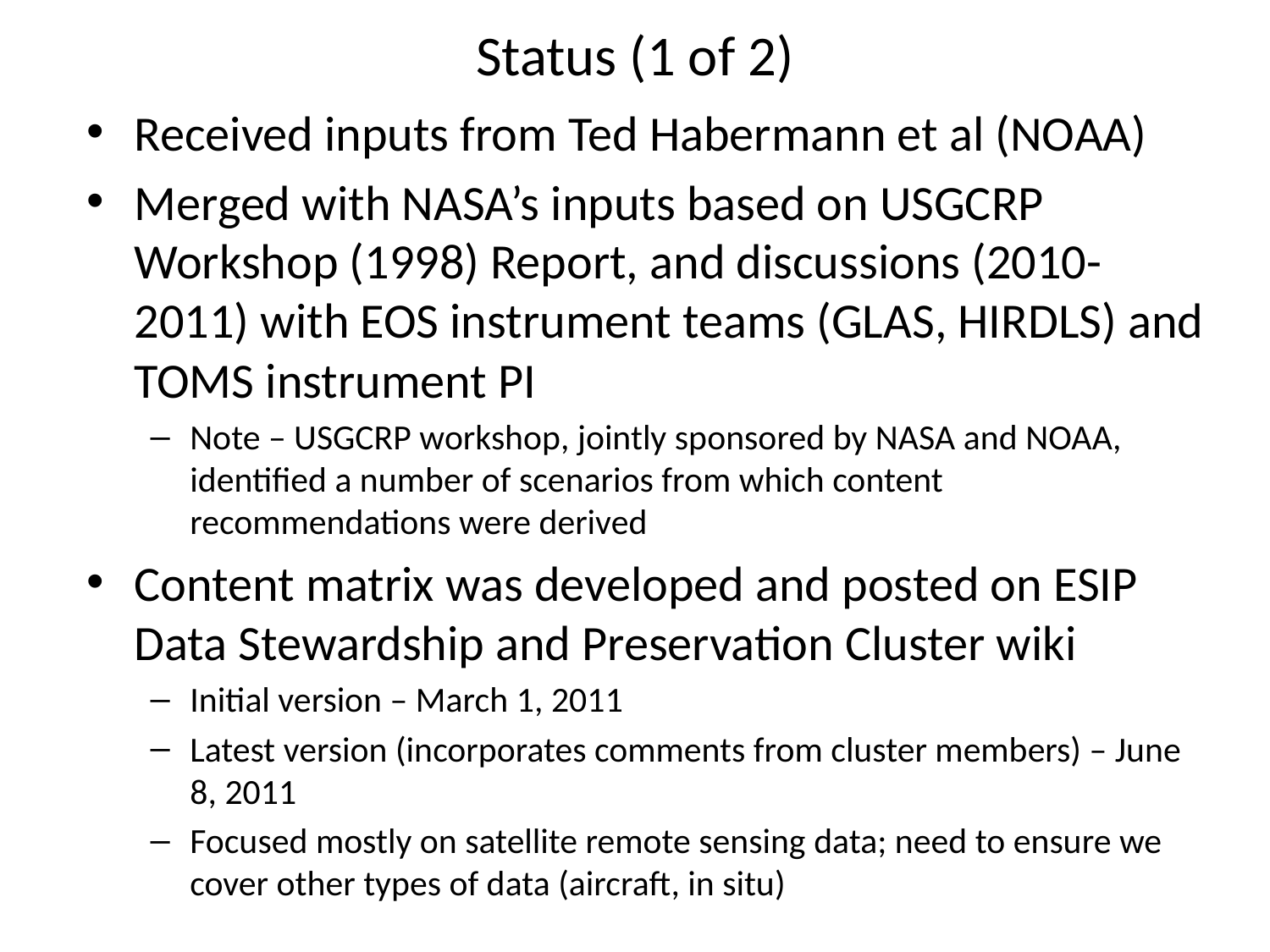

# Status (1 of 2)
Received inputs from Ted Habermann et al (NOAA)
Merged with NASA’s inputs based on USGCRP Workshop (1998) Report, and discussions (2010-2011) with EOS instrument teams (GLAS, HIRDLS) and TOMS instrument PI
Note – USGCRP workshop, jointly sponsored by NASA and NOAA, identified a number of scenarios from which content recommendations were derived
Content matrix was developed and posted on ESIP Data Stewardship and Preservation Cluster wiki
Initial version – March 1, 2011
Latest version (incorporates comments from cluster members) – June 8, 2011
Focused mostly on satellite remote sensing data; need to ensure we cover other types of data (aircraft, in situ)